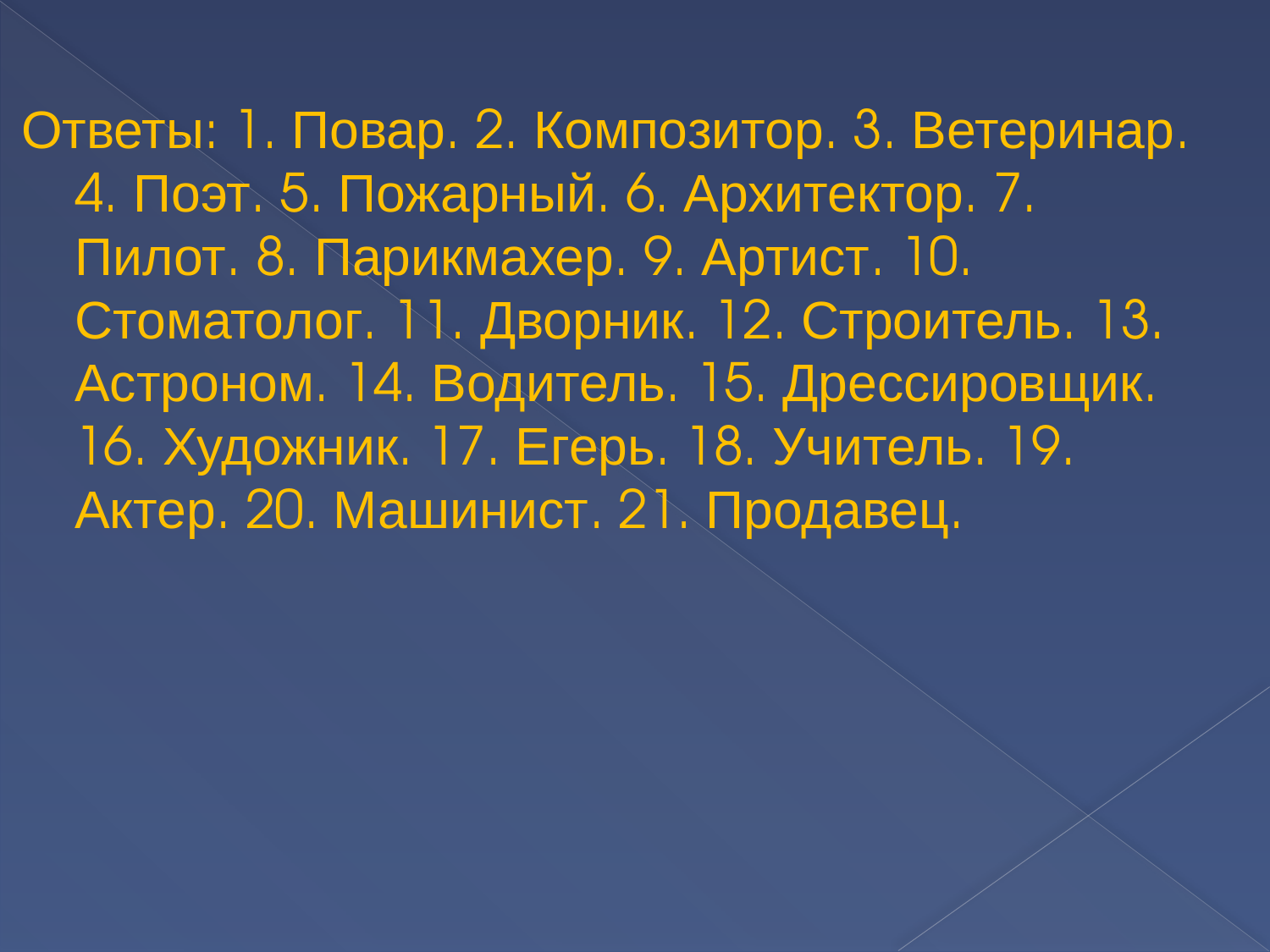

#
Ответы: 1. Повар. 2. Композитор. 3. Ветеринар. 4. Поэт. 5. Пожарный. 6. Архитектор. 7. Пилот. 8. Парикмахер. 9. Артист. 10. Стоматолог. 11. Дворник. 12. Строитель. 13. Астроном. 14. Водитель. 15. Дрессировщик. 16. Художник. 17. Егерь. 18. Учитель. 19. Актер. 20. Машинист. 21. Продавец.